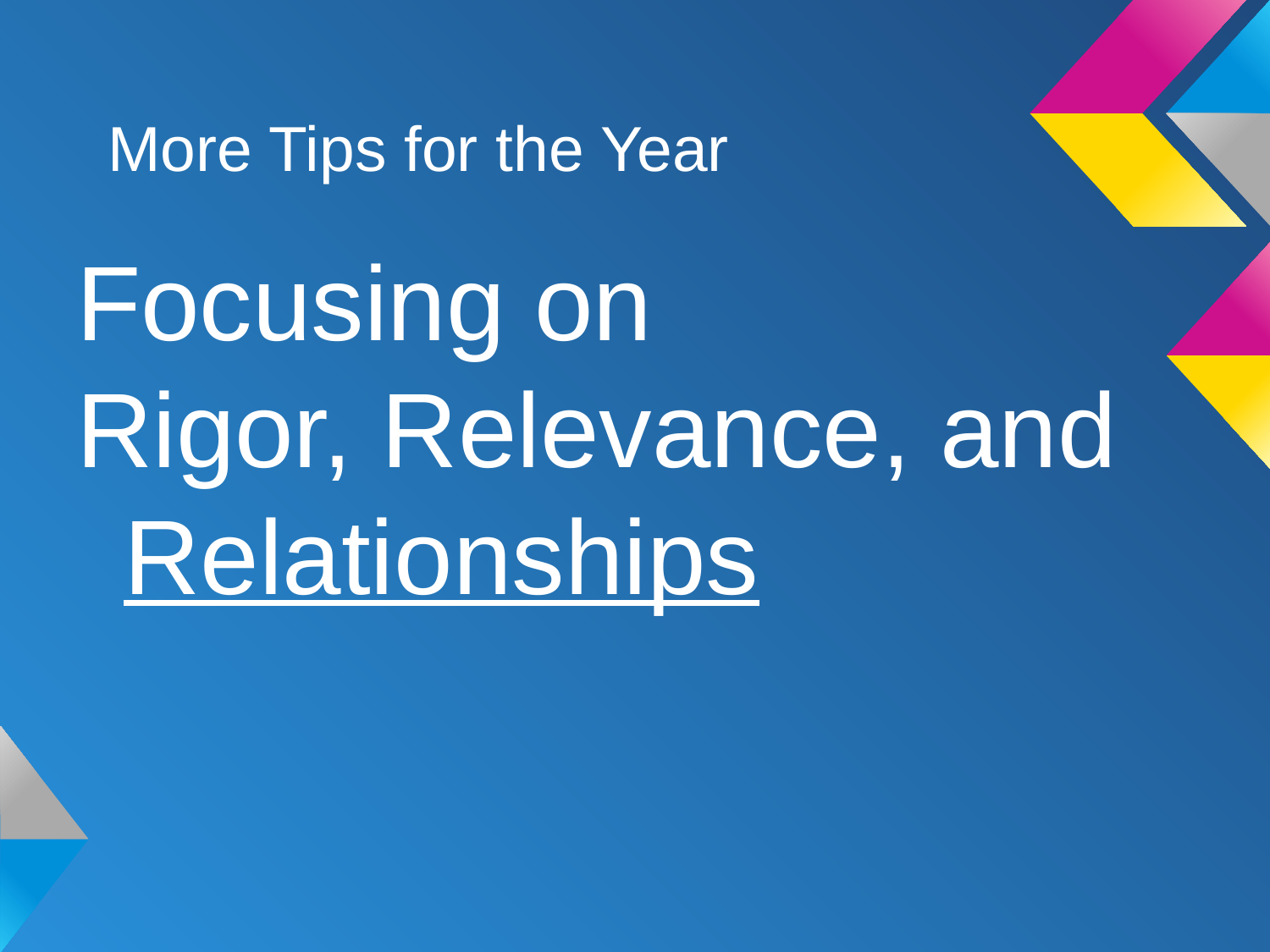

# More Tips for the Year
Focusing on
Rigor, Relevance, and Relationships